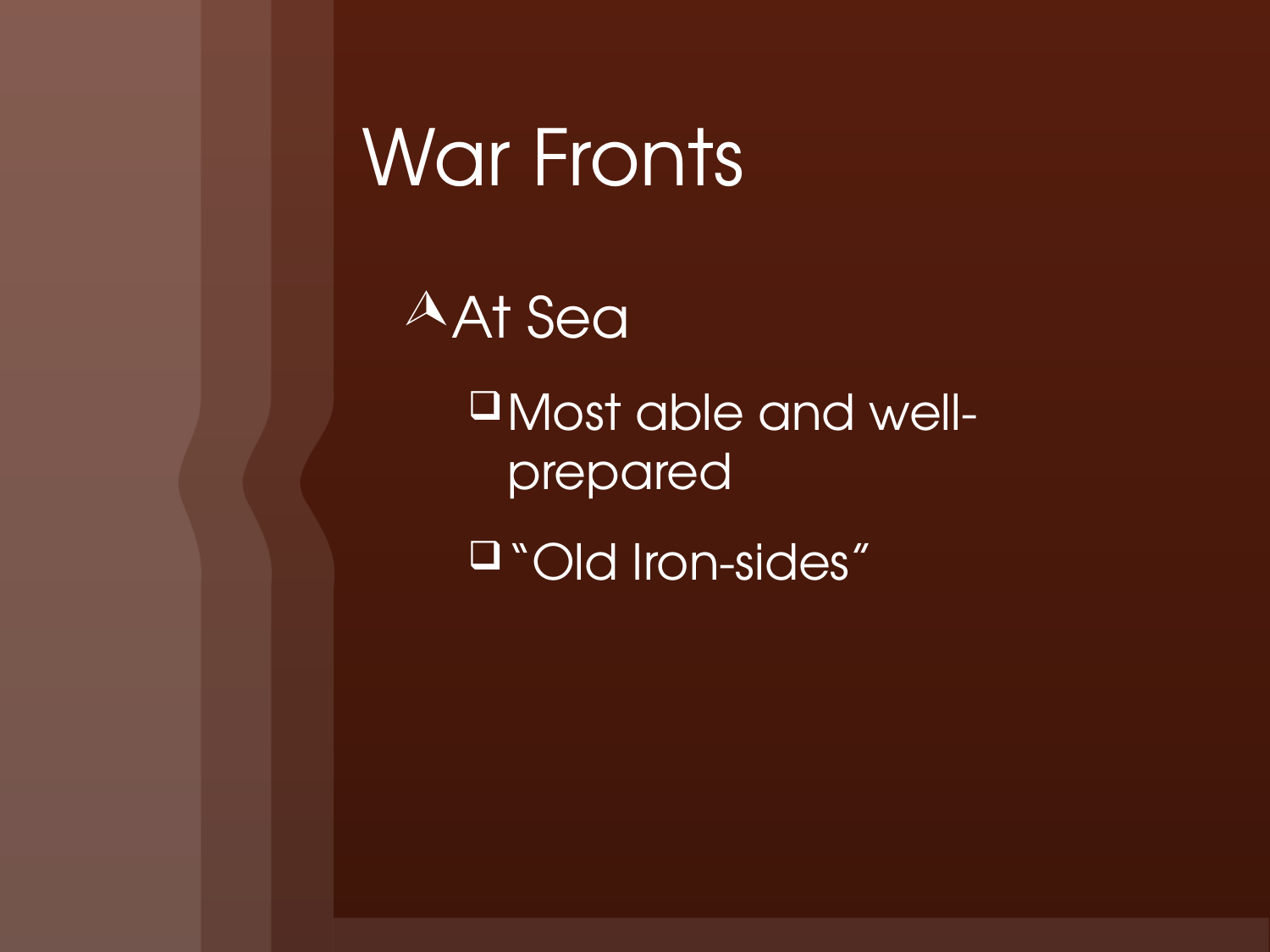

# War Fronts
At Sea
Most able and well-prepared
“Old Iron-sides”